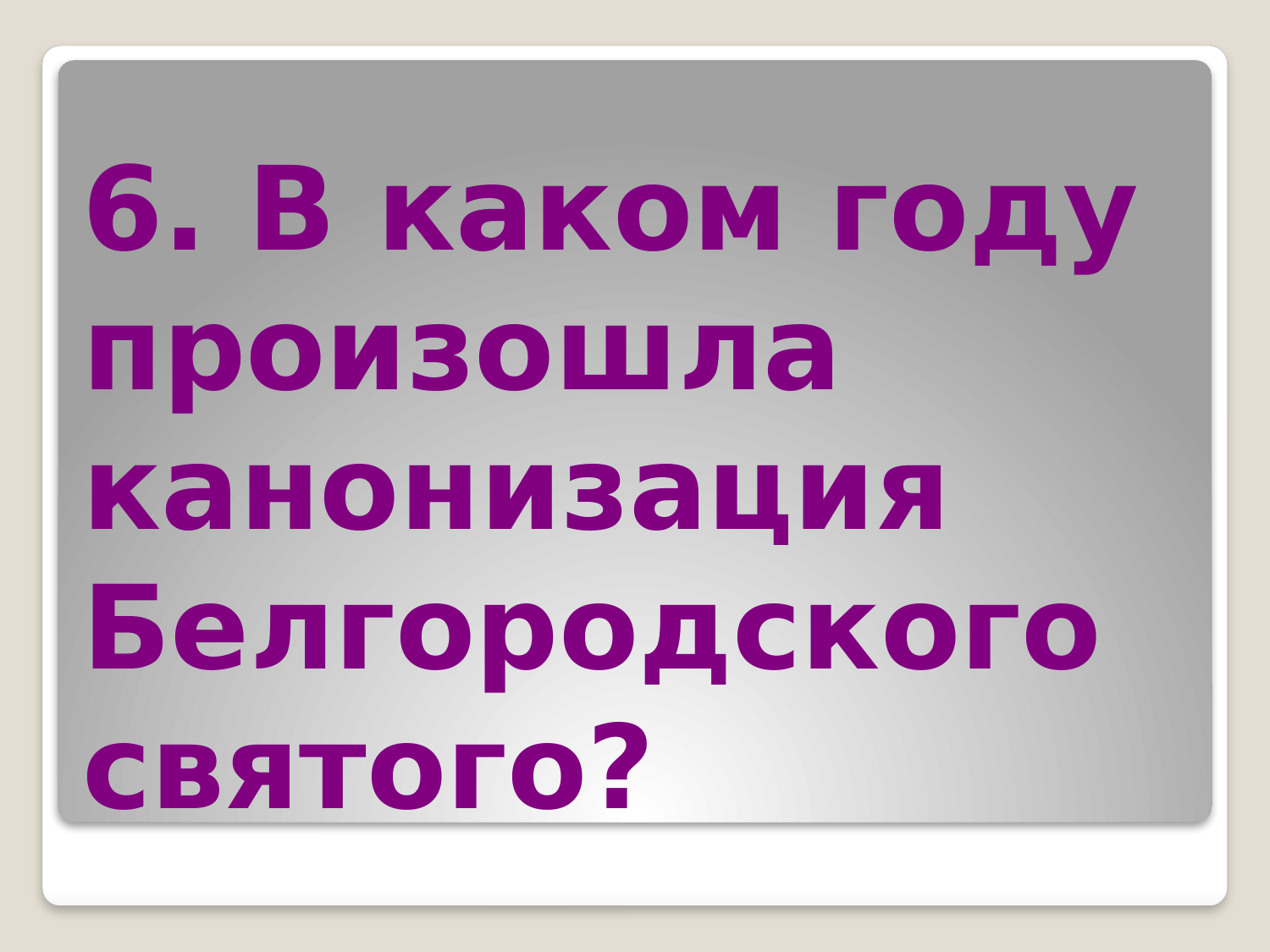

# 6. В каком году произошла канонизация Белгородского святого?